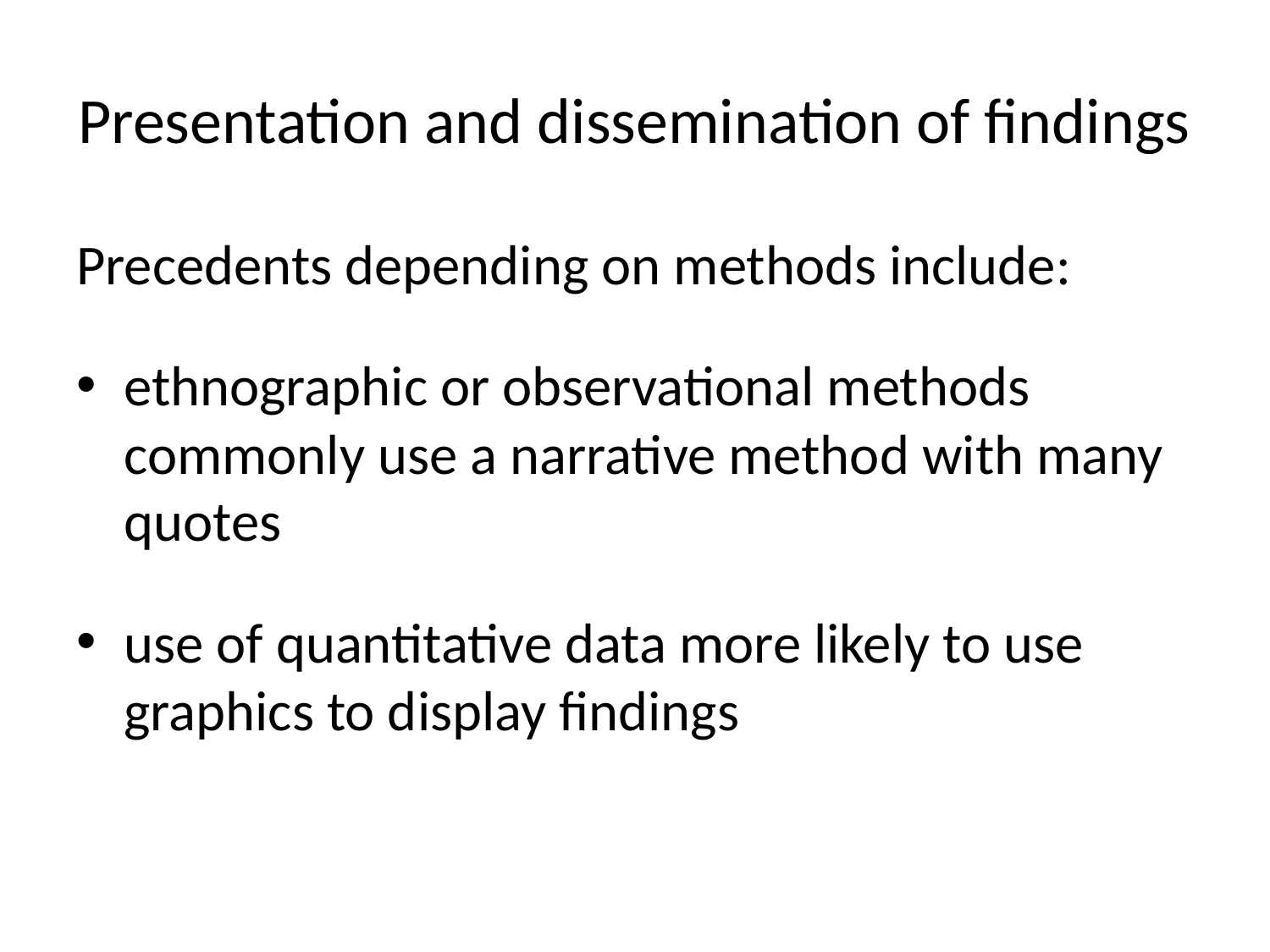

# Presentation and dissemination of findings
Precedents depending on methods include:
ethnographic or observational methods commonly use a narrative method with many quotes
use of quantitative data more likely to use graphics to display findings